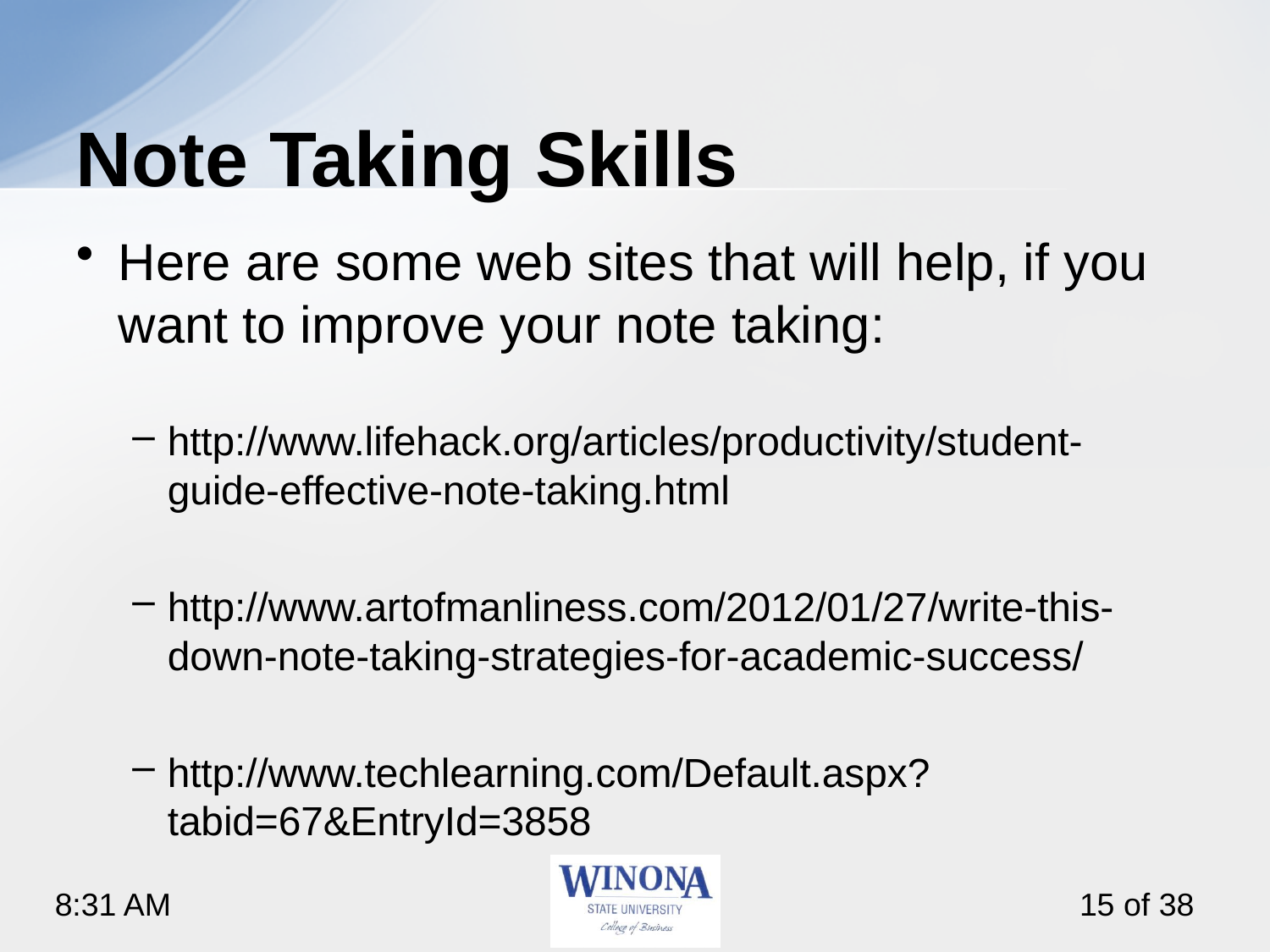

# Note Taking Skills
Here are some web sites that will help, if you want to improve your note taking:

http://www.lifehack.org/articles/productivity/student-guide-effective-note-taking.html

http://www.artofmanliness.com/2012/01/27/write-this-down-note-taking-strategies-for-academic-success/

http://www.techlearning.com/Default.aspx?tabid=67&EntryId=3858